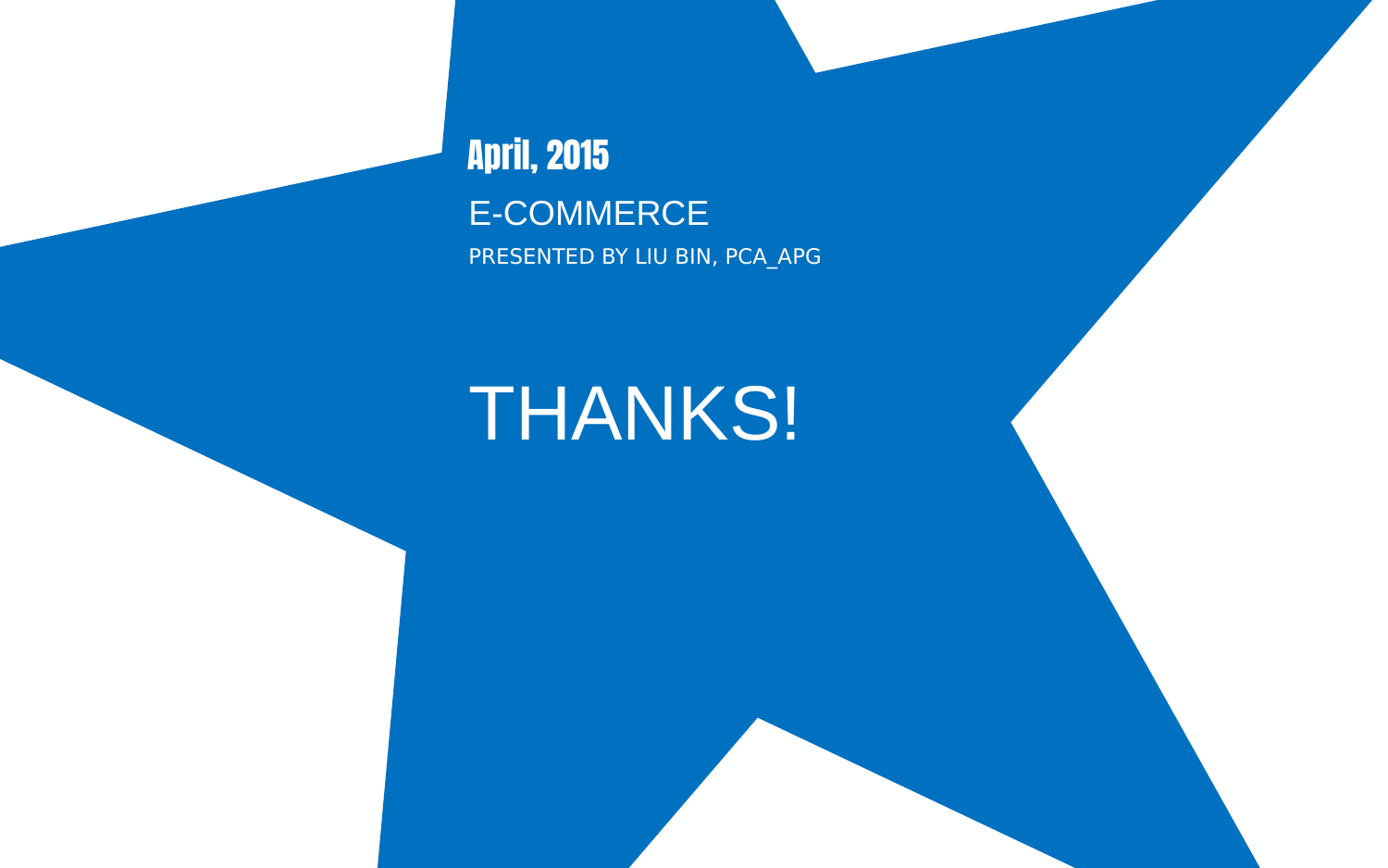

April, 2015
E-COMMERCE
PRESENTED BY LIU BIN, PCA_APG
THANKS!